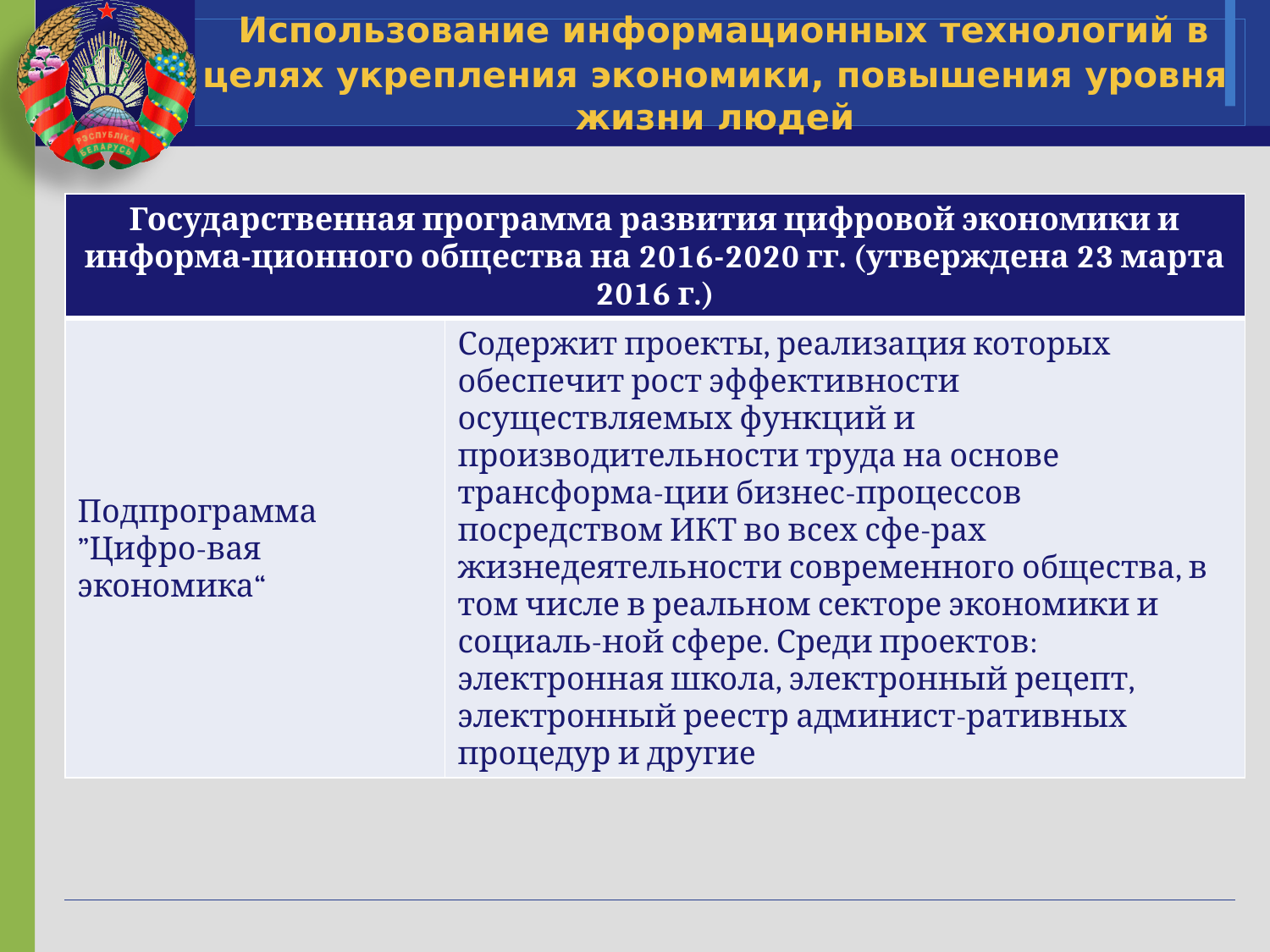

# Использование информационных технологий в целях укрепления экономики, повышения уровня жизни людей
| Государственная программа развития цифровой экономики и информа-ционного общества на 2016-2020 гг. (утверждена 23 марта 2016 г.) |  |
| --- | --- |
| Подпрограмма ”Цифро-вая экономика“ | Содержит проекты, реализация которых обеспечит рост эффективности осуществляемых функций и производительности труда на основе трансформа-ции бизнес-процессов посредством ИКТ во всех сфе-рах жизнедеятельности современного общества, в том числе в реальном секторе экономики и социаль-ной сфере. Среди проектов: электронная школа, электронный рецепт, электронный реестр админист-ративных процедур и другие |